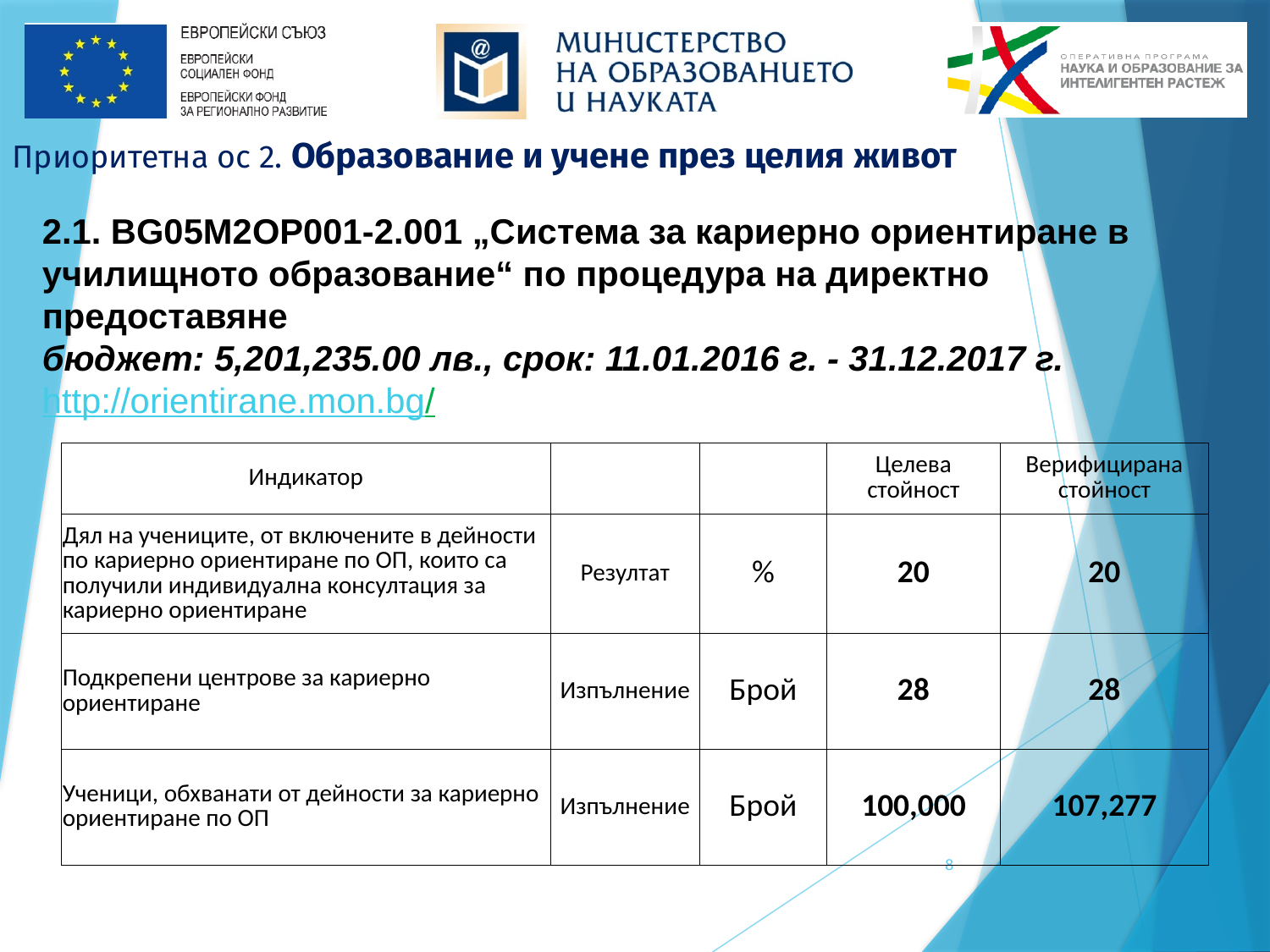

Приоритетна ос 2. Образование и учене през целия живот
2.1. BG05M2OP001-2.001 „Система за кариерно ориентиране в училищното образование“ по процедура на директно предоставяне
бюджет: 5,201,235.00 лв., срок: 11.01.2016 г. - 31.12.2017 г.
http://orientirane.mon.bg/
| Индикатор |  |  | Целева стойност | Верифицирана стойност |
| --- | --- | --- | --- | --- |
| Дял на учениците, от включените в дейности по кариерно ориентиране по ОП, които са получили индивидуална консултация за кариерно ориентиране | Резултат | % | 20 | 20 |
| Подкрепени центрове за кариерно ориентиране | Изпълнение | Брой | 28 | 28 |
| Ученици, обхванати от дейности за кариерно ориентиране по ОП | Изпълнение | Брой | 100,000 | 107,277 |
8